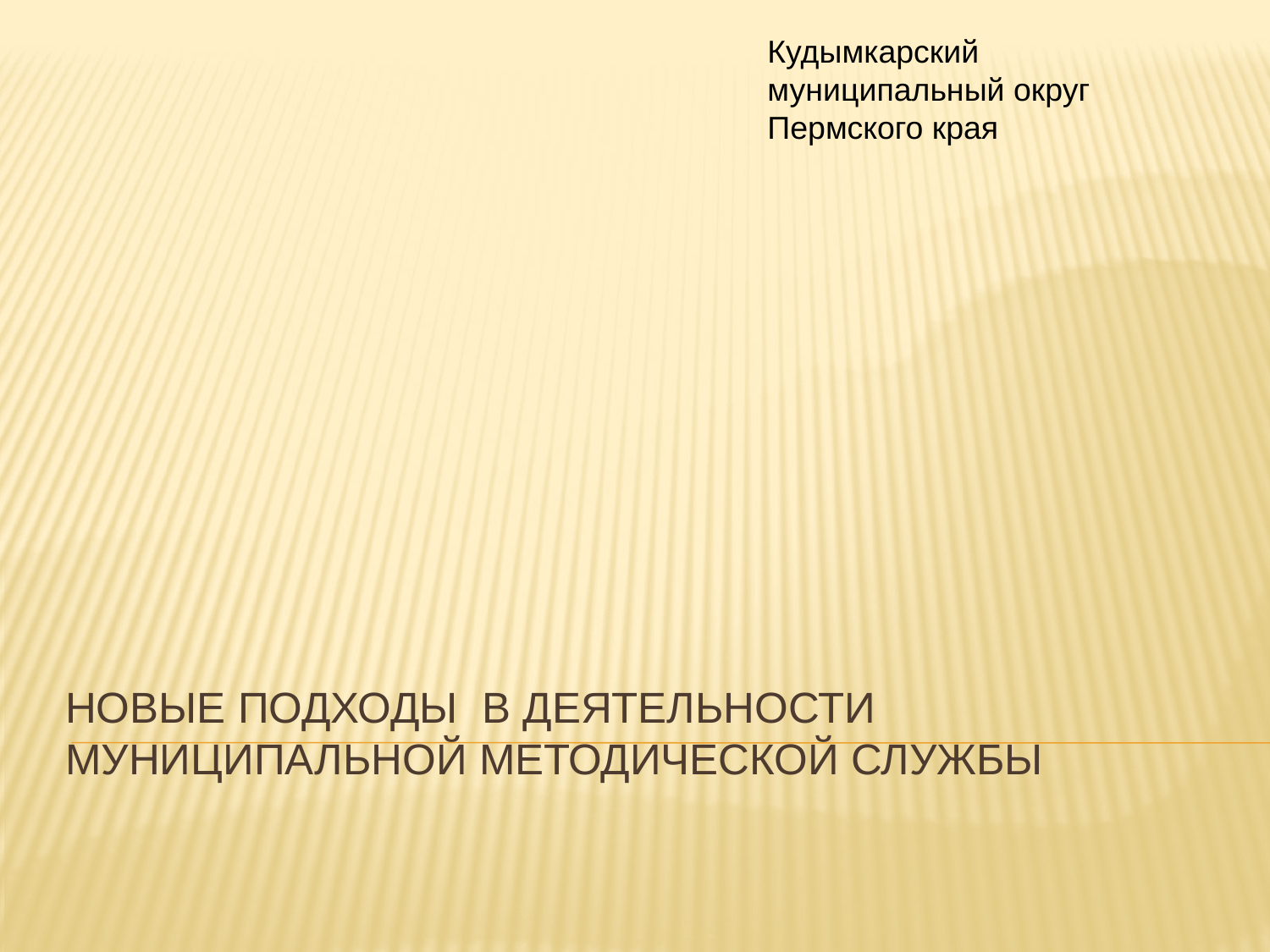

Кудымкарский муниципальный округ Пермского края

# Новые подходы  в деятельности муниципальной методической службы